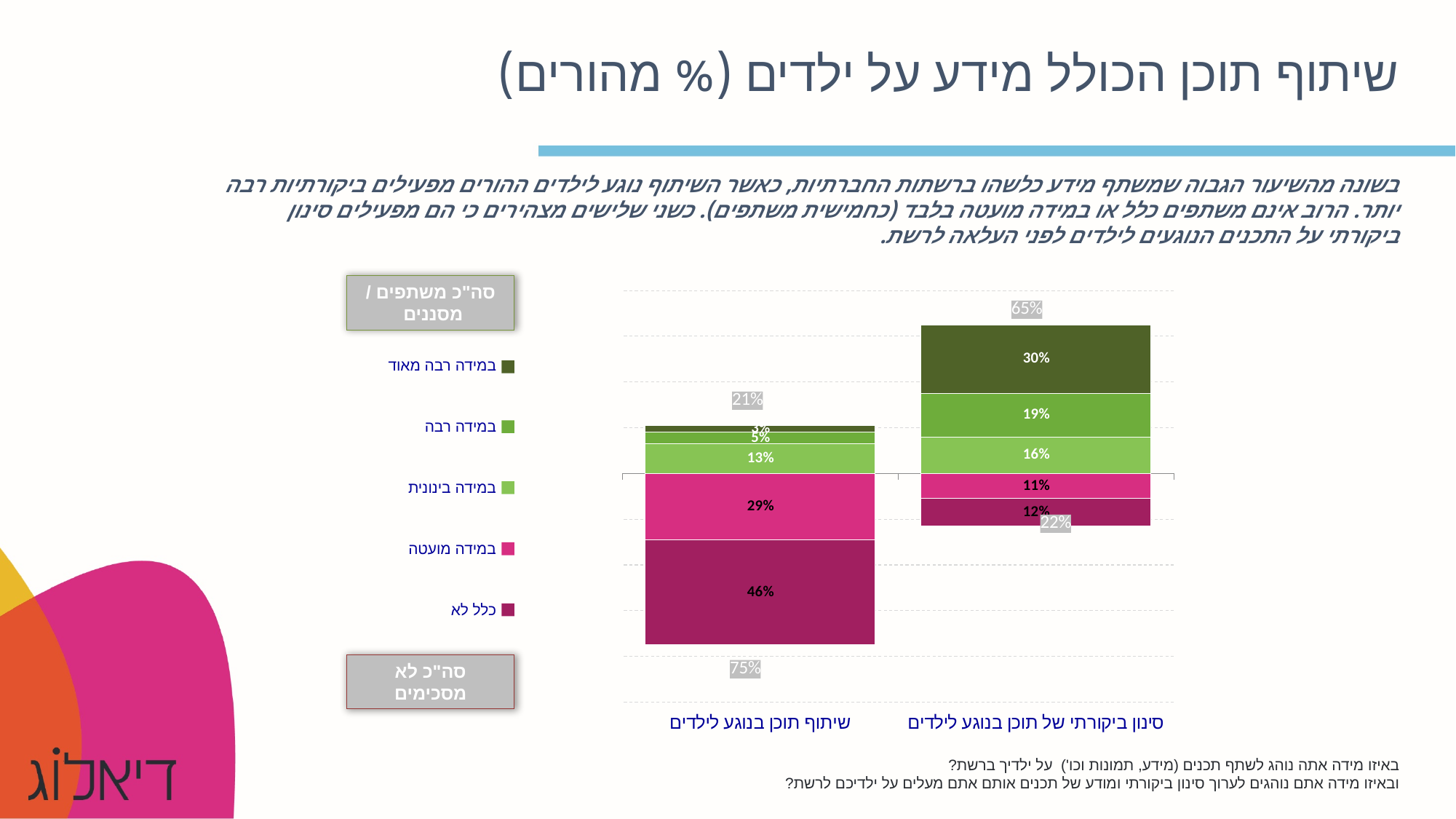

# שיתוף תוכן הכולל מידע על ילדים (% מהורים)
בשונה מהשיעור הגבוה שמשתף מידע כלשהו ברשתות החברתיות, כאשר השיתוף נוגע לילדים ההורים מפעילים ביקורתיות רבה יותר. הרוב אינם משתפים כלל או במידה מועטה בלבד (כחמישית משתפים). כשני שלישים מצהירים כי הם מפעילים סינון ביקורתי על התכנים הנוגעים לילדים לפני העלאה לרשת.

### Chart

| Category |  | במידה בינונית | במידה רבה | מידה רבה מאוד | במידה מועטה | כלל לא | סהכ  | סהכ  |
|---|---|---|---|---|---|---|---|---|
| שיתוף תוכן בנוגע לילדים | None | 0.13 | 0.05 | 0.03 | -0.29 | -0.46 | 0.21 | -0.75 |
| סינון ביקורתי של תוכן בנוגע לילדים | None | 0.16 | 0.19 | 0.3 | -0.11 | -0.12 | 0.65 | -0.22 |
סה"כ משתפים / מסננים
במידה רבה מאוד

במידה רבה

במידה בינונית

במידה מועטה

כלל לא

סה"כ לא מסכימים
באיזו מידה אתה נוהג לשתף תכנים (מידע, תמונות וכו')  על ילדיך ברשת?
ובאיזו מידה אתם נוהגים לערוך סינון ביקורתי ומודע של תכנים אותם אתם מעלים על ילדיכם לרשת?